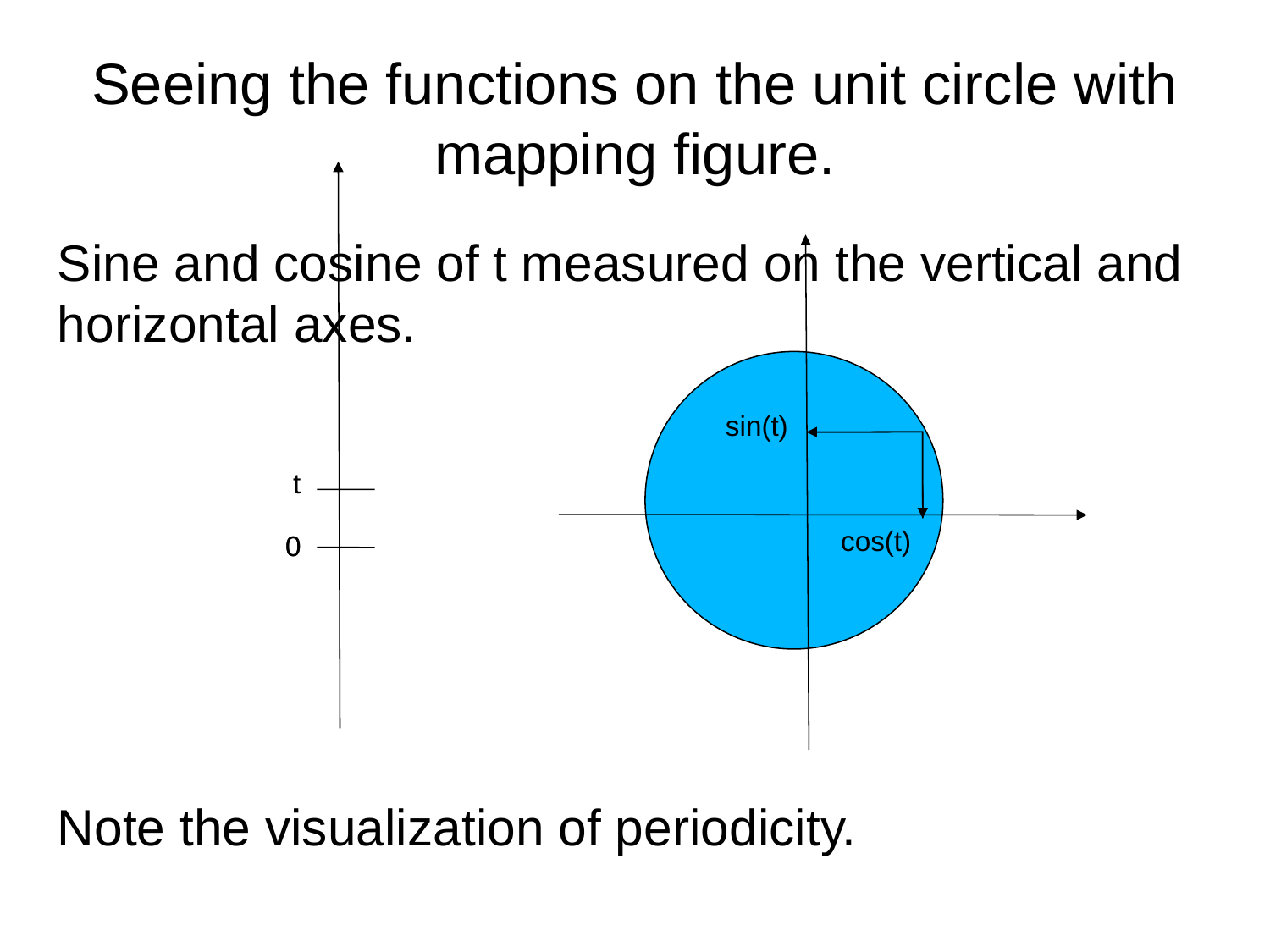

Seeing the functions on the unit circle with mapping figure.

Sine and cosine of t measured on the vertical and horizontal axes.

Note the visualization of periodicity.

sin(t)

t

cos(t)
0
0